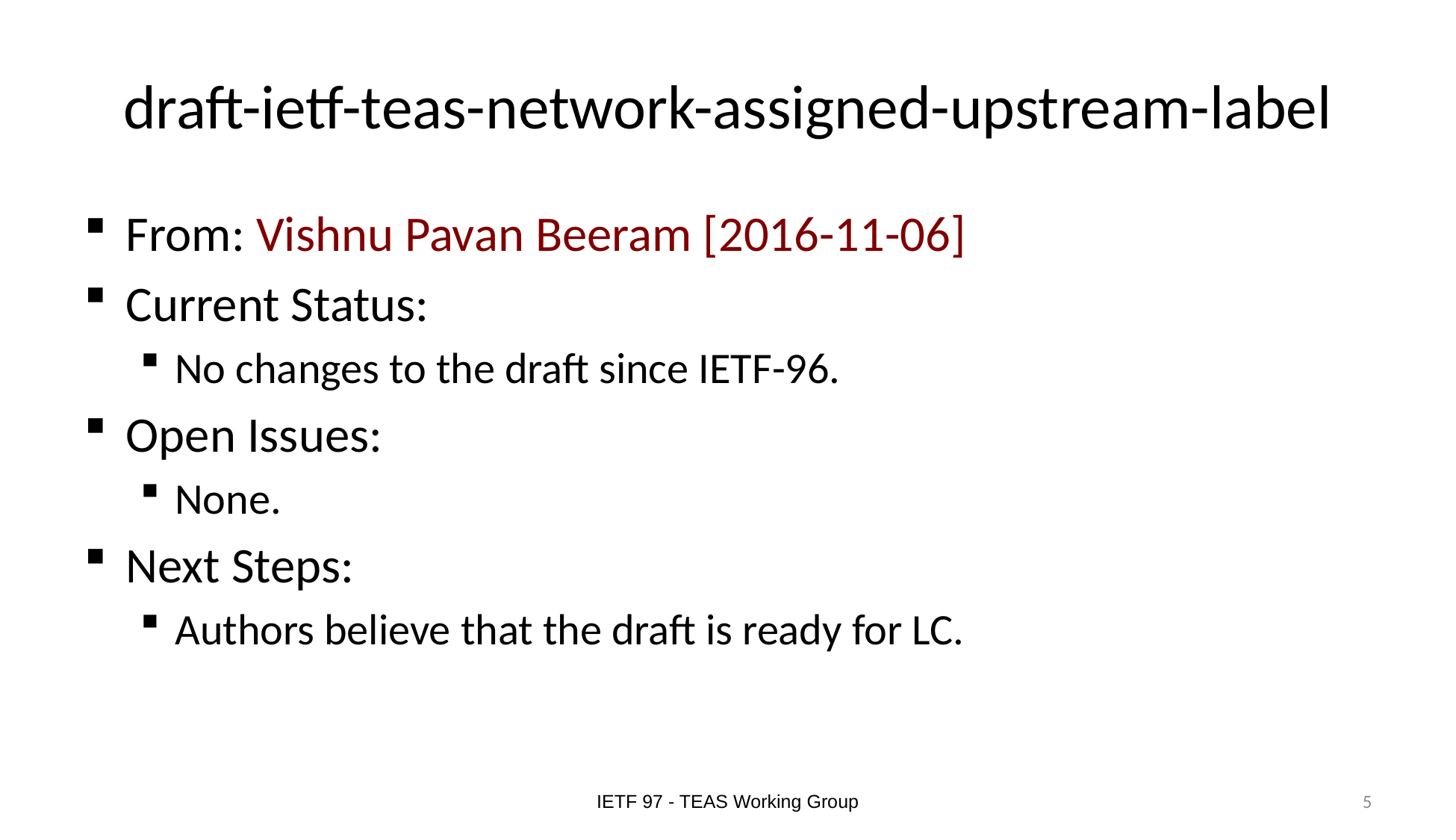

# draft-ietf-teas-network-assigned-upstream-label
From: Vishnu Pavan Beeram [2016-11-06]
Current Status:
No changes to the draft since IETF-96.
Open Issues:
None.
Next Steps:
Authors believe that the draft is ready for LC.
IETF 97 - TEAS Working Group
5